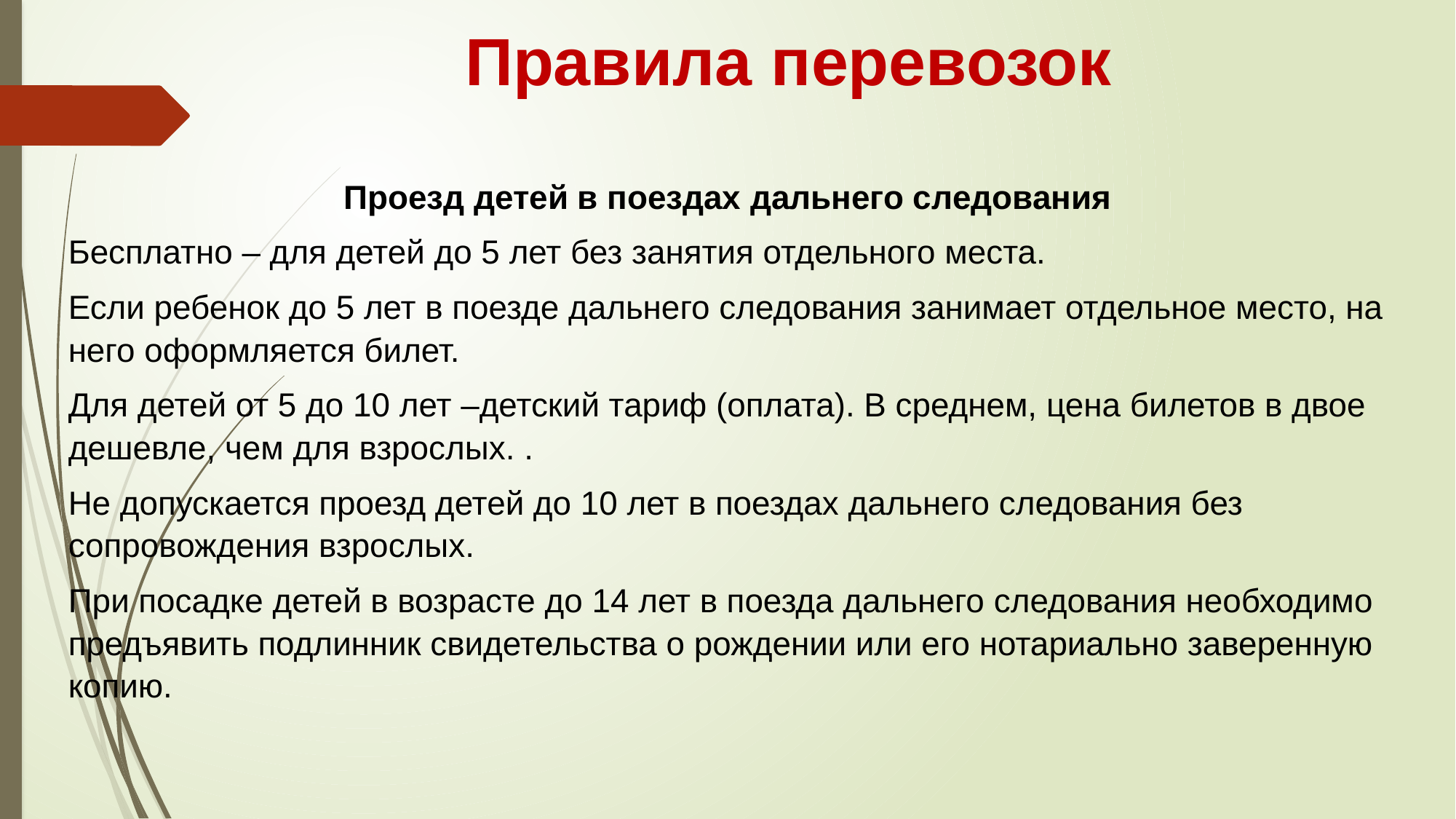

# Правила перевозок
Проезд детей в поездах дальнего следования
Бесплатно – для детей до 5 лет без занятия отдельного места.
Если ребенок до 5 лет в поезде дальнего следования занимает отдельное место, на него оформляется билет.
Для детей от 5 до 10 лет –детский тариф (оплата). В среднем, цена билетов в двое дешевле, чем для взрослых. .
Не допускается проезд детей до 10 лет в поездах дальнего следования без сопровождения взрослых.
При посадке детей в возрасте до 14 лет в поезда дальнего следования необходимо предъявить подлинник свидетельства о рождении или его нотариально заверенную копию.